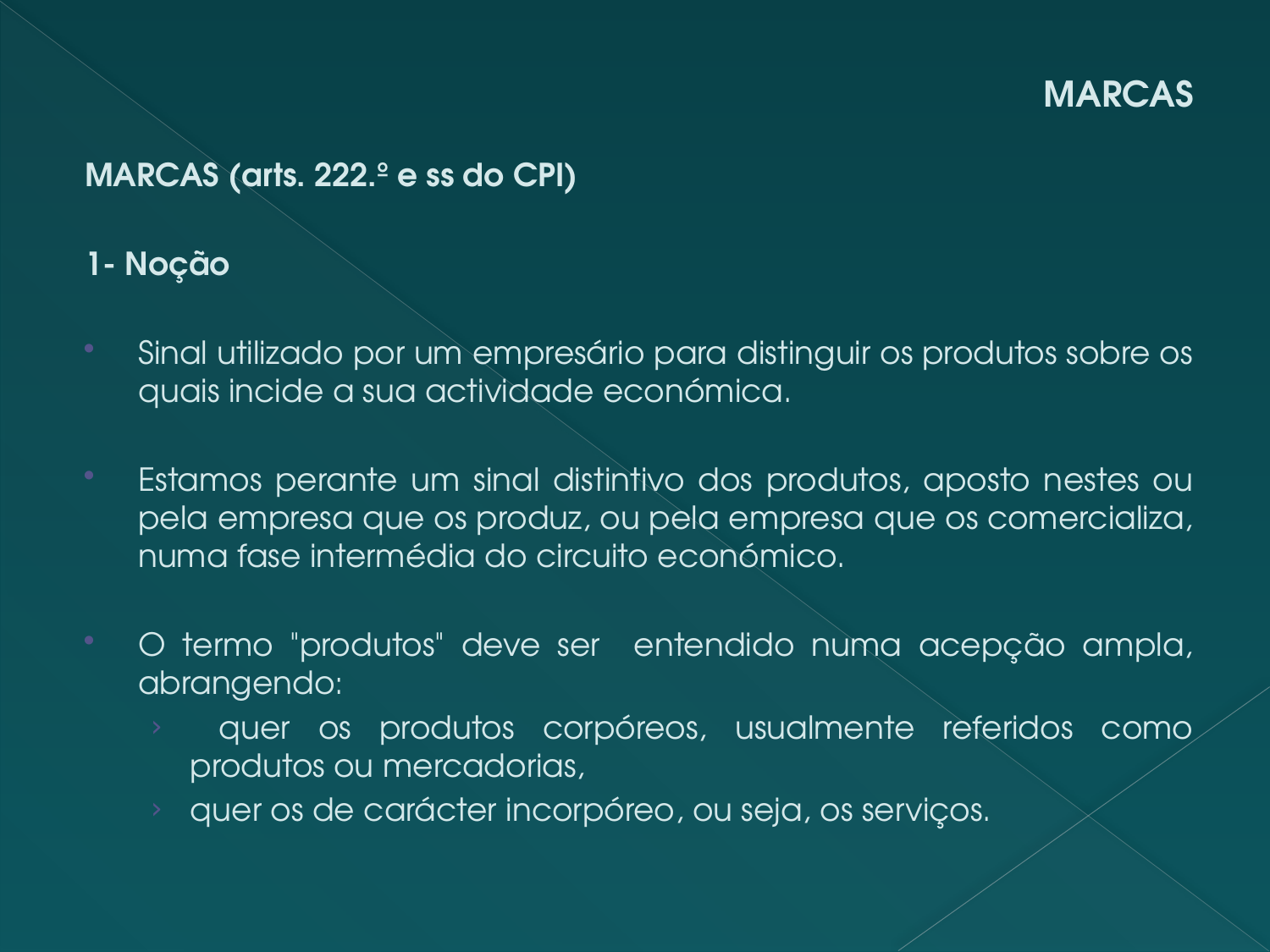

# MARCAS
MARCAS (arts. 222.º e ss do CPI)

1- Noção

Sinal utilizado por um empresário para distinguir os produtos sobre os quais incide a sua actividade económica.

Estamos perante um sinal distintivo dos produtos, aposto nestes ou pela empresa que os produz, ou pela empresa que os comercializa, numa fase intermédia do circuito económico.

O termo "produtos" deve ser  entendido numa acepção ampla, abrangendo:
 quer os produtos corpóreos, usualmente referidos como produtos ou mercadorias,
quer os de carácter incorpóreo, ou seja, os serviços.